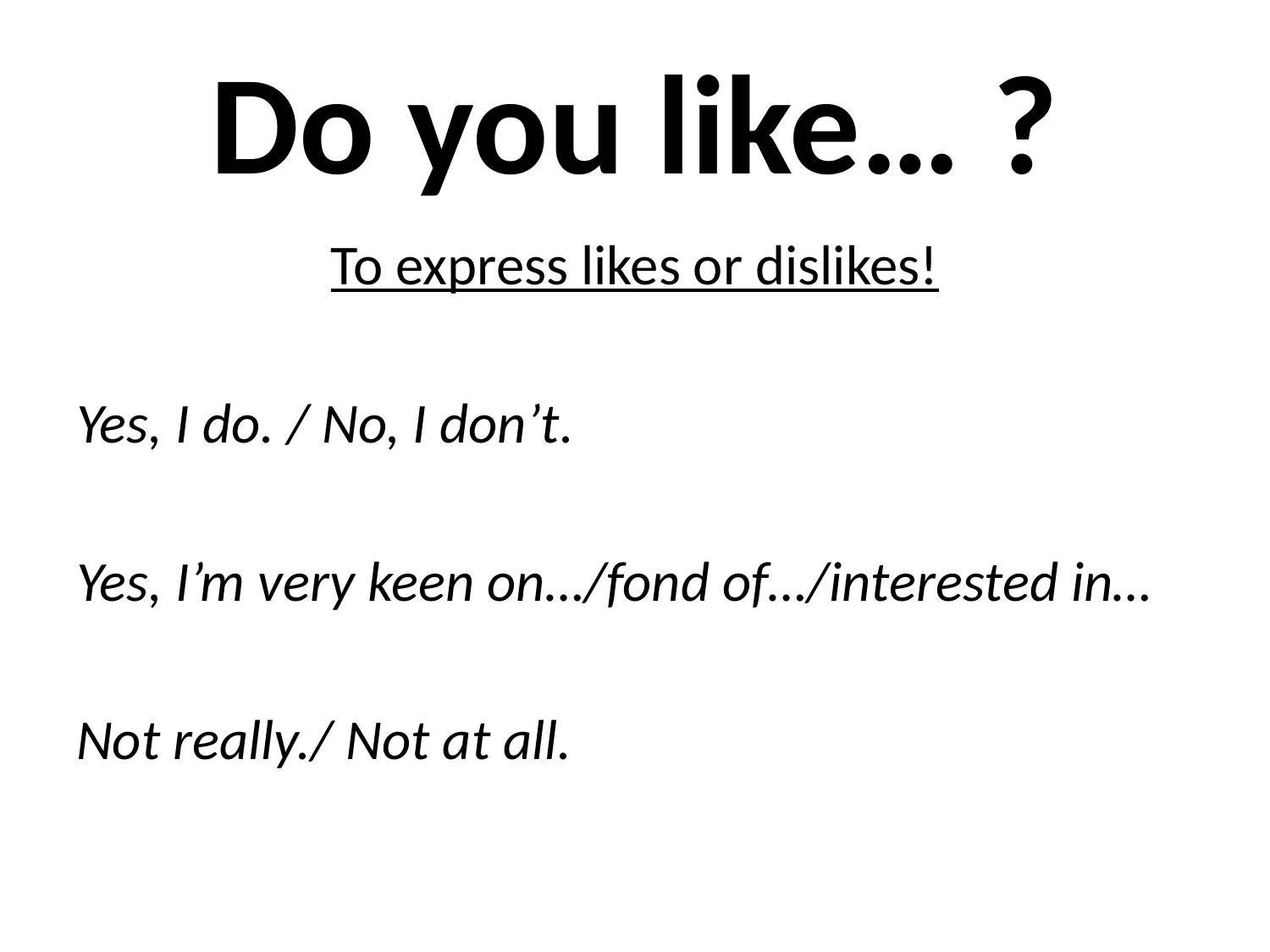

# Do you like… ?
To express likes or dislikes!

Yes, I do. / No, I don’t.

Yes, I’m very keen on…/fond of…/interested in…

Not really./ Not at all.